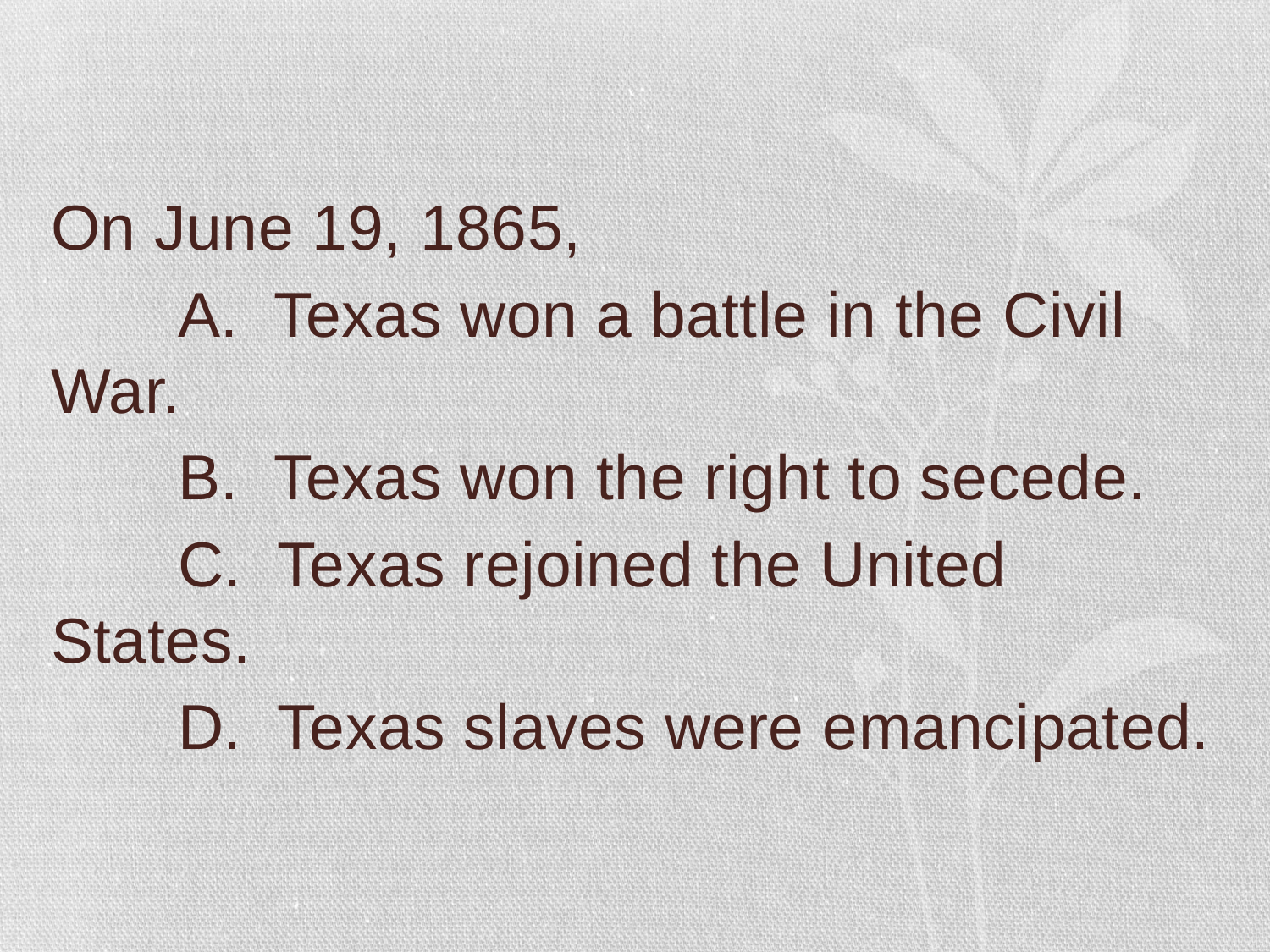

#
On June 19, 1865,
	A.  Texas won a battle in the Civil War.
	B.  Texas won the right to secede.
	C.  Texas rejoined the United States.
	D.  Texas slaves were emancipated.